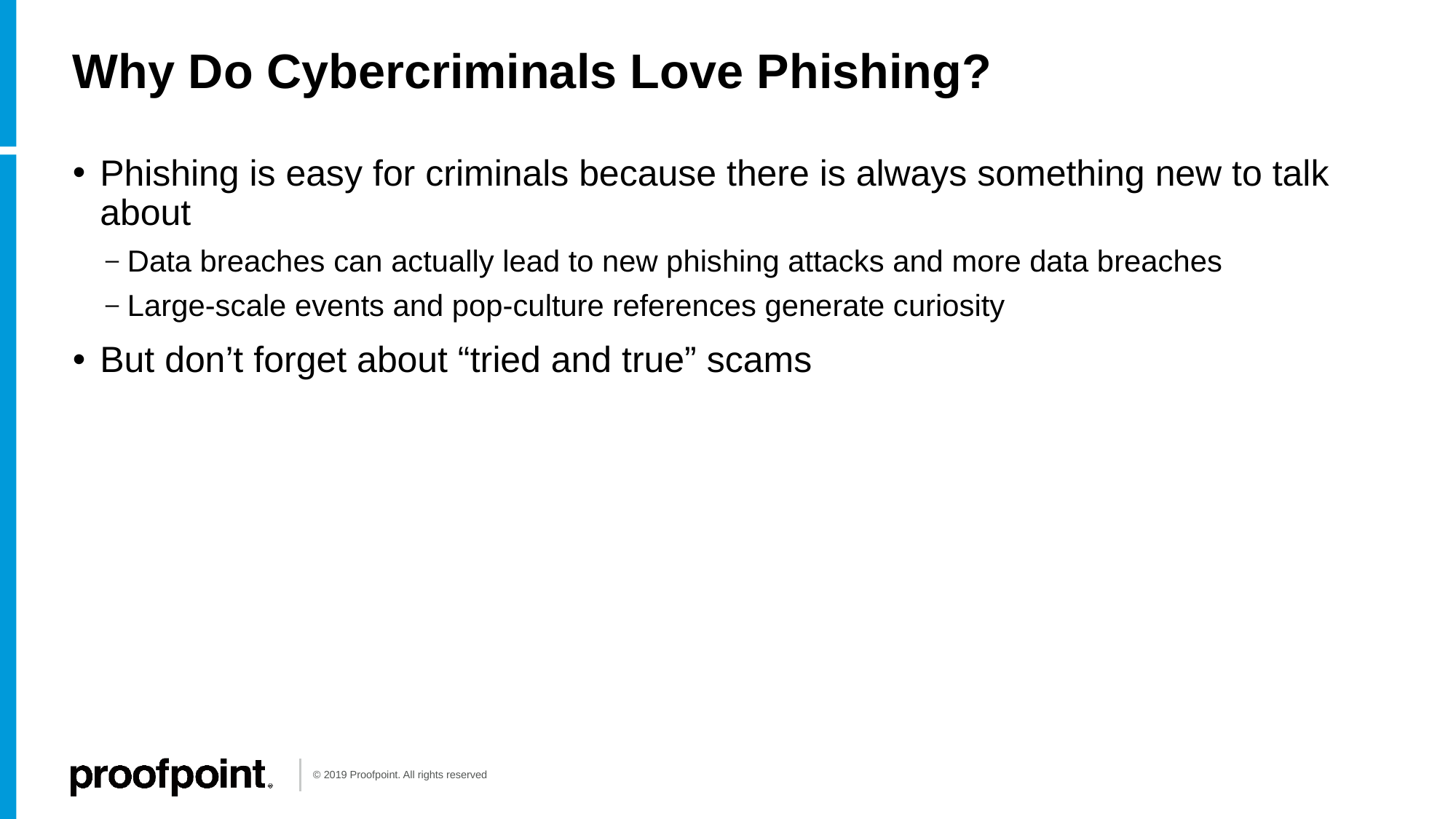

# Why Do Cybercriminals Love Phishing?
Phishing is easy for criminals because there is always something new to talk about
Data breaches can actually lead to new phishing attacks and more data breaches
Large-scale events and pop-culture references generate curiosity
But don’t forget about “tried and true” scams

© 2019 Proofpoint. All rights reserved